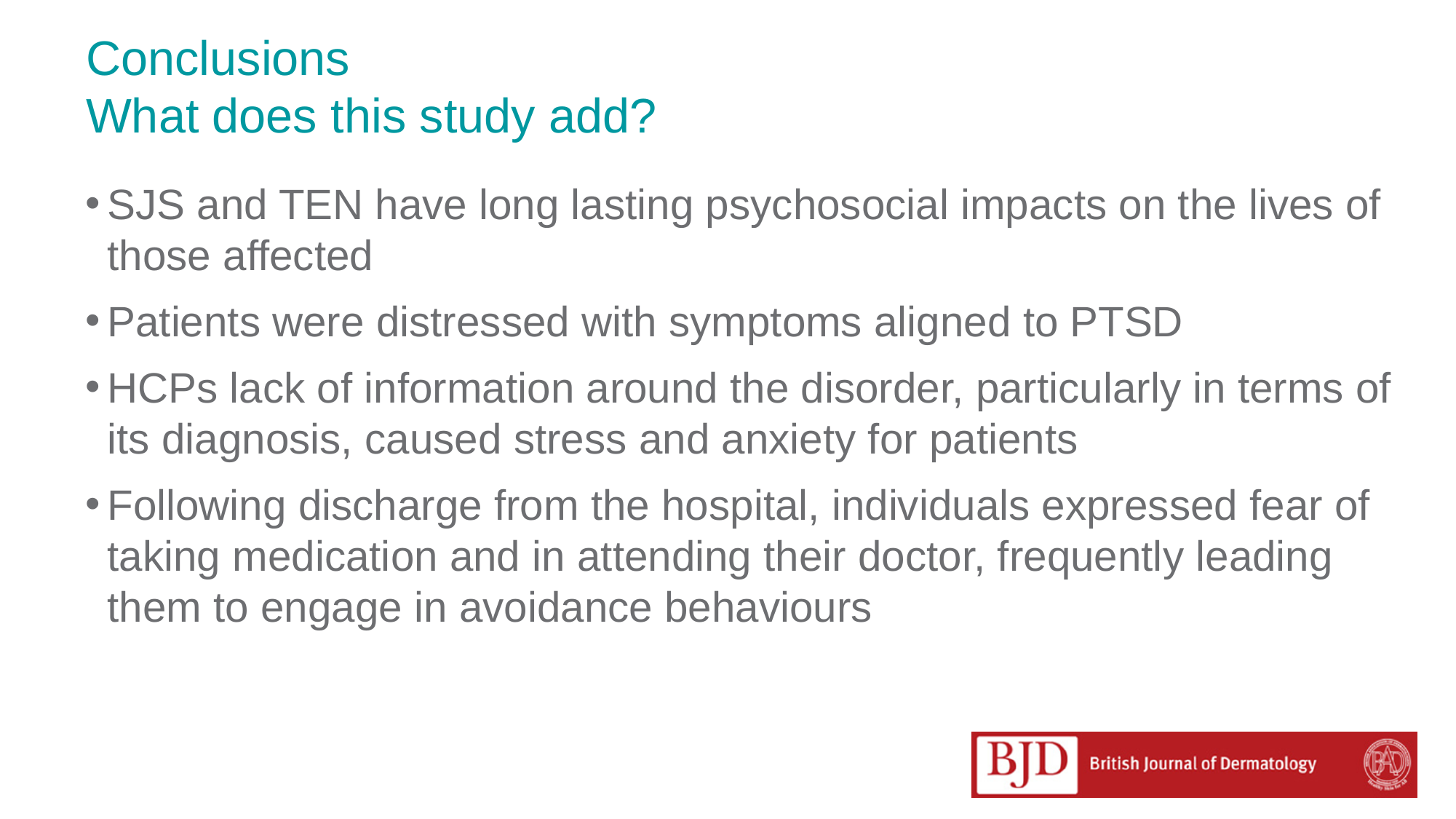

# Conclusions What does this study add?
SJS and TEN have long lasting psychosocial impacts on the lives of those affected
Patients were distressed with symptoms aligned to PTSD
HCPs lack of information around the disorder, particularly in terms of its diagnosis, caused stress and anxiety for patients
Following discharge from the hospital, individuals expressed fear of taking medication and in attending their doctor, frequently leading them to engage in avoidance behaviours